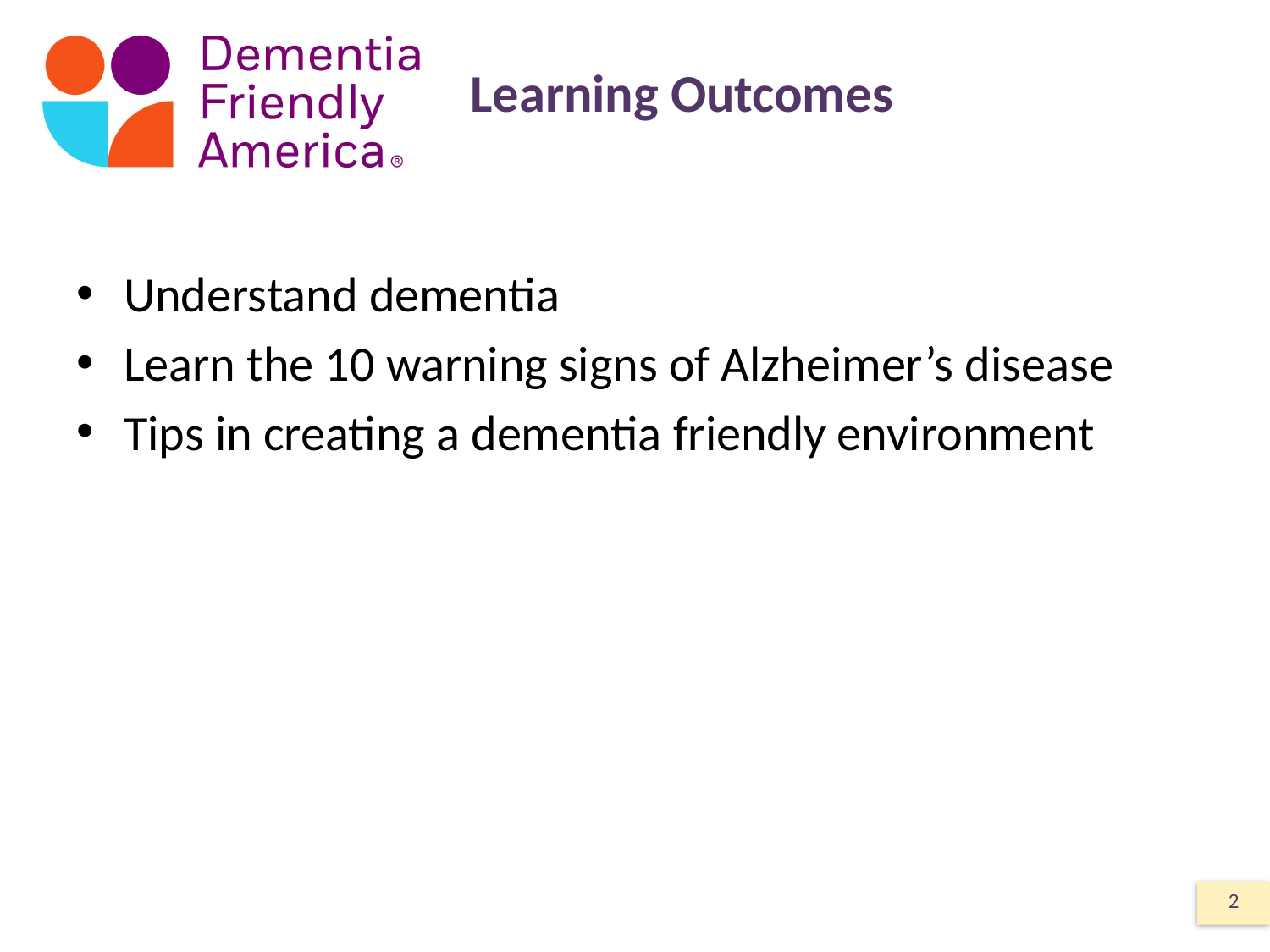

# Learning Outcomes
Understand dementia
Learn the 10 warning signs of Alzheimer’s disease
Tips in creating a dementia friendly environment